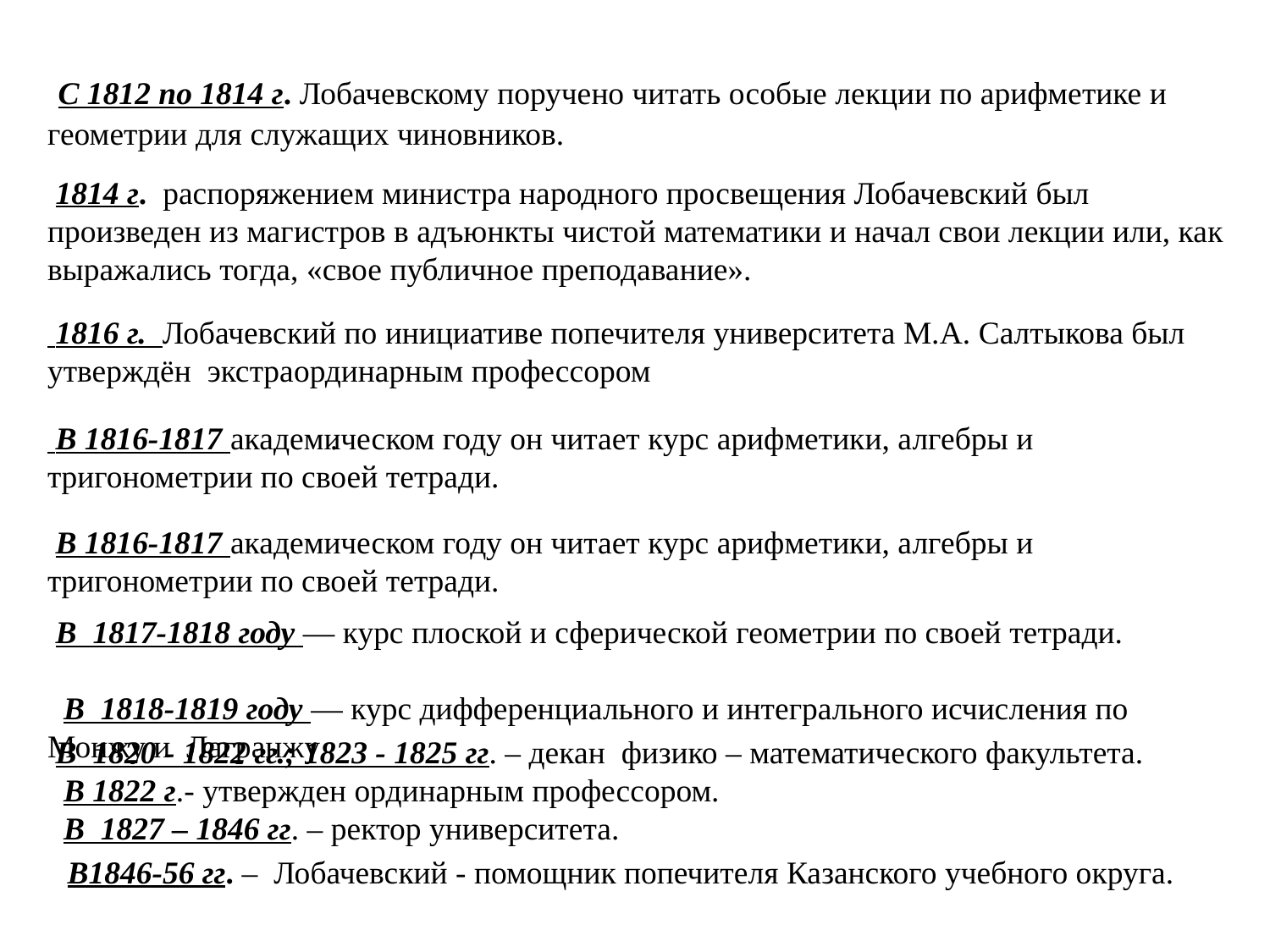

С 1812 по 1814 г. Лобачевскому поручено читать особые лекции по арифметике и геометрии для служащих чиновников.
 1814 г.  распоряжением министра народного просвещения Лобачевский был произведен из магистров в адъюнкты чистой математики и начал свои лекции или, как выражались тогда, «свое публичное преподавание».
 1816 г.  Лобачевский по инициативе попечителя университета М.А. Салтыкова был утверждён  экстраординарным профессором
 В 1816-1817 академическом году он читает курс арифметики, алгебры и тригонометрии по своей тетради.
.

 В 1816-1817 академическом году он читает курс арифметики, алгебры и тригонометрии по своей тетради.
 В  1817-1818 году — курс плоской и сферической геометрии по своей тетради.
  В  1818-1819 году — курс дифференциального и интегрального исчисления по     Монжу и  Лагранжу
 В  1820 - 1822 гг.; 1823 - 1825 гг. – декан  физико – математического факультета.
  В 1822 г.- утвержден ординарным профессором.
  В  1827 – 1846 гг. – ректор университета.
В1846-56 гг. –  Лобачевский - помощник попечителя Казанского учебного округа.